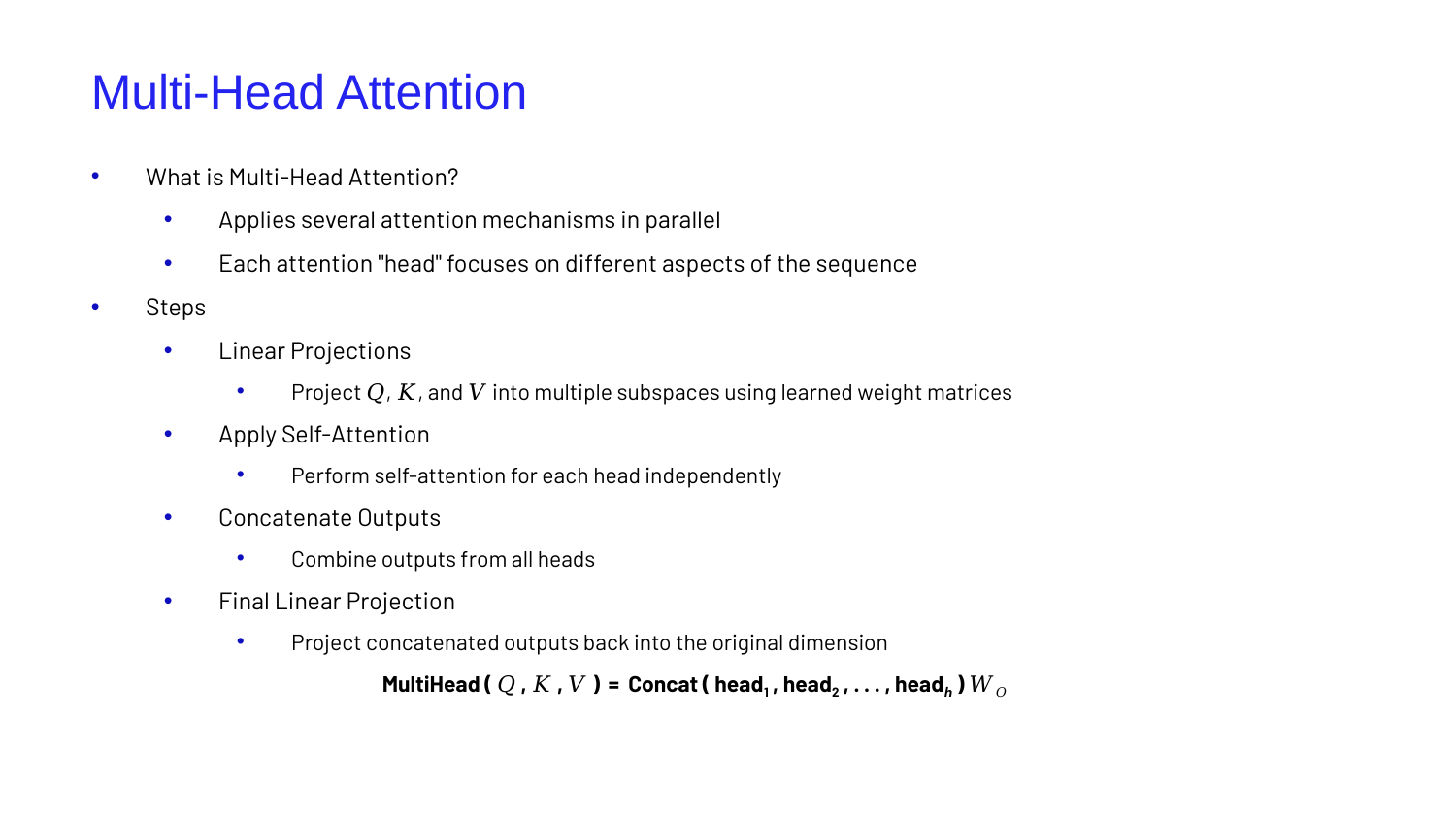

Multi-Head Attention
What is Multi-Head Attention?
Applies several attention mechanisms in parallel
Each attention "head" focuses on different aspects of the sequence
Steps
Linear Projections
Project 𝑄, 𝐾, and 𝑉 into multiple subspaces using learned weight matrices
Apply Self-Attention
Perform self-attention for each head independently
Concatenate Outputs
Combine outputs from all heads
Final Linear Projection
Project concatenated outputs back into the original dimension
	MultiHead ( 𝑄 , 𝐾 , 𝑉 )  =  Concat ( head1 , head2 , . . . , headℎ ) 𝑊𝑂